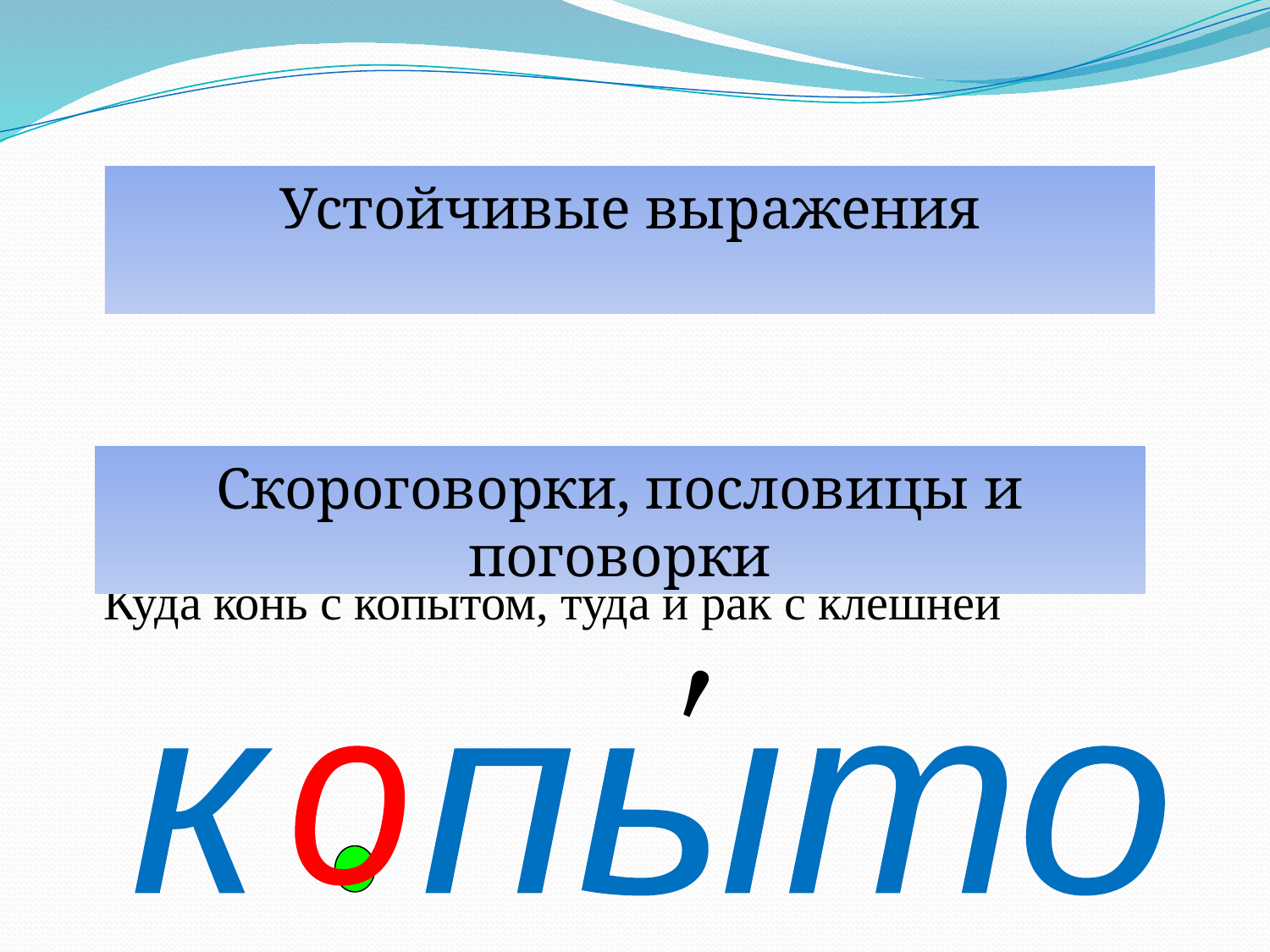

Устойчивые выражения

бить копытом, с копыт долой,
отбросить копыта
Скороговорки, пословицы и поговорки
От топота копыт пыль по полю летит.
Коза с волком тягалась, рога да копыта остались
Куда конь с копытом, туда и рак с клешнёй
′
к  пыто
о